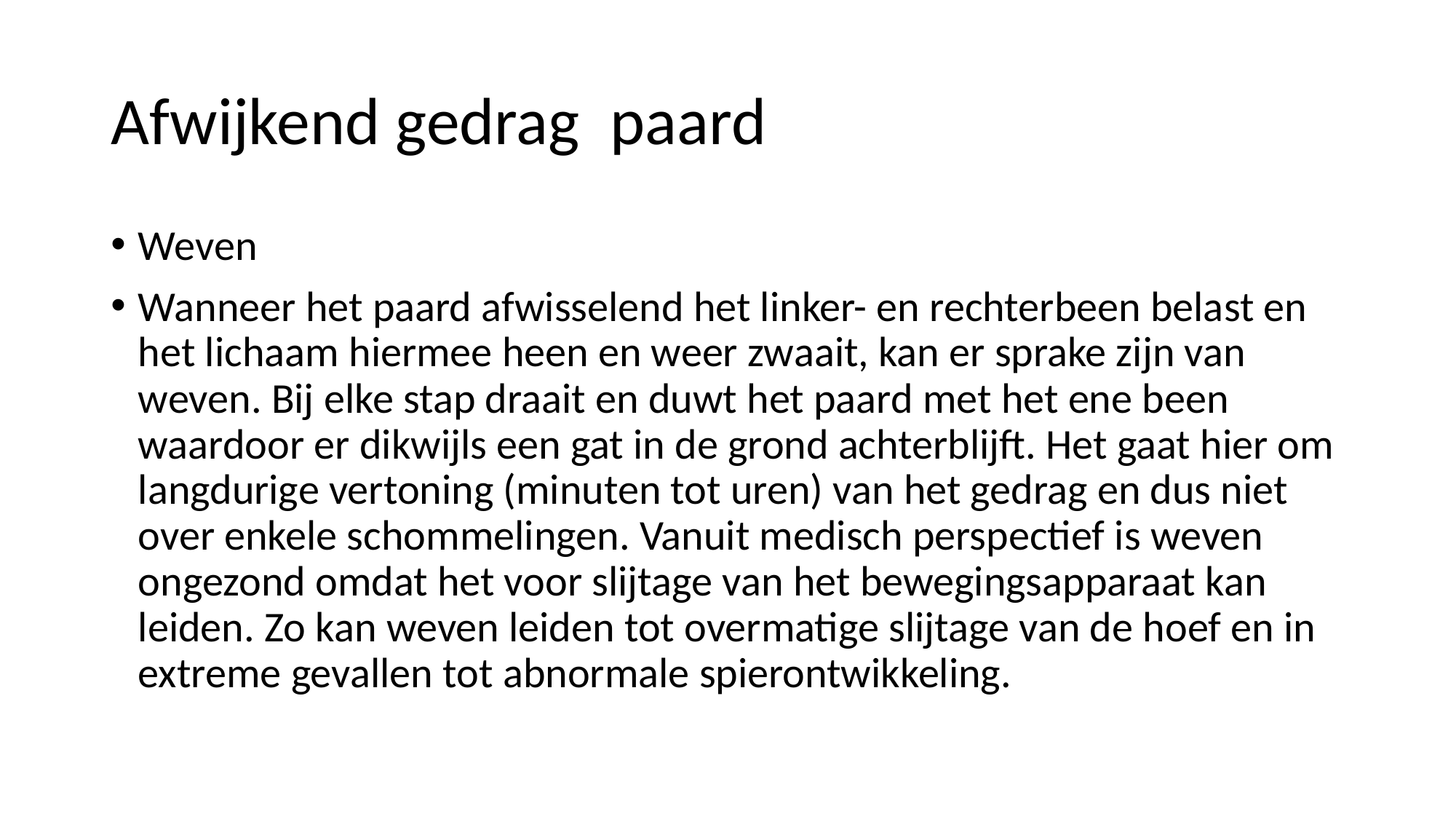

# Afwijkend gedrag  paard
Weven
Wanneer het paard afwisselend het linker- en rechterbeen belast en het lichaam hiermee heen en weer zwaait, kan er sprake zijn van weven. Bij elke stap draait en duwt het paard met het ene been waardoor er dikwijls een gat in de grond achterblijft. Het gaat hier om langdurige vertoning (minuten tot uren) van het gedrag en dus niet over enkele schommelingen. Vanuit medisch perspectief is weven ongezond omdat het voor slijtage van het bewegingsapparaat kan leiden. Zo kan weven leiden tot overmatige slijtage van de hoef en in extreme gevallen tot abnormale spierontwikkeling.